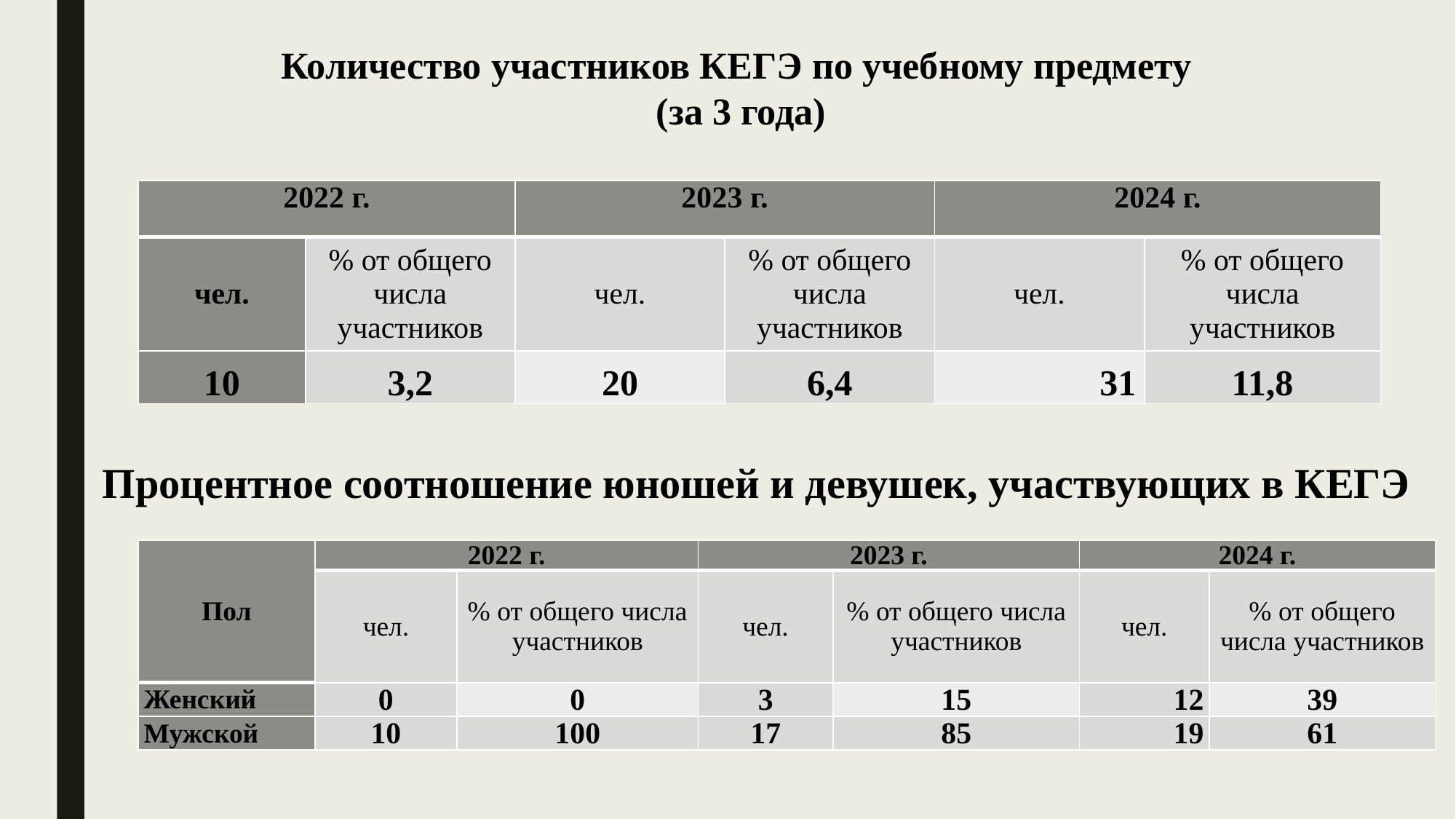

# Количество участников КЕГЭ по учебному предмету (за 3 года)
| 2022 г. |  | 2023 г. |  | 2024 г. |  |
| --- | --- | --- | --- | --- | --- |
| чел. | % от общего числа участников | чел. | % от общего числа участников | чел. | % от общего числа участников |
| 10 | 3,2 | 20 | 6,4 | 31 | 11,8 |
Процентное соотношение юношей и девушек, участвующих в КЕГЭ
| Пол | 2022 г. |  | 2023 г. |  | 2024 г. |  |
| --- | --- | --- | --- | --- | --- | --- |
|  | чел. | % от общего числа участников | чел. | % от общего числа участников | чел. | % от общего числа участников |
| Женский | 0 | 0 | 3 | 15 | 12 | 39 |
| Мужской | 10 | 100 | 17 | 85 | 19 | 61 |